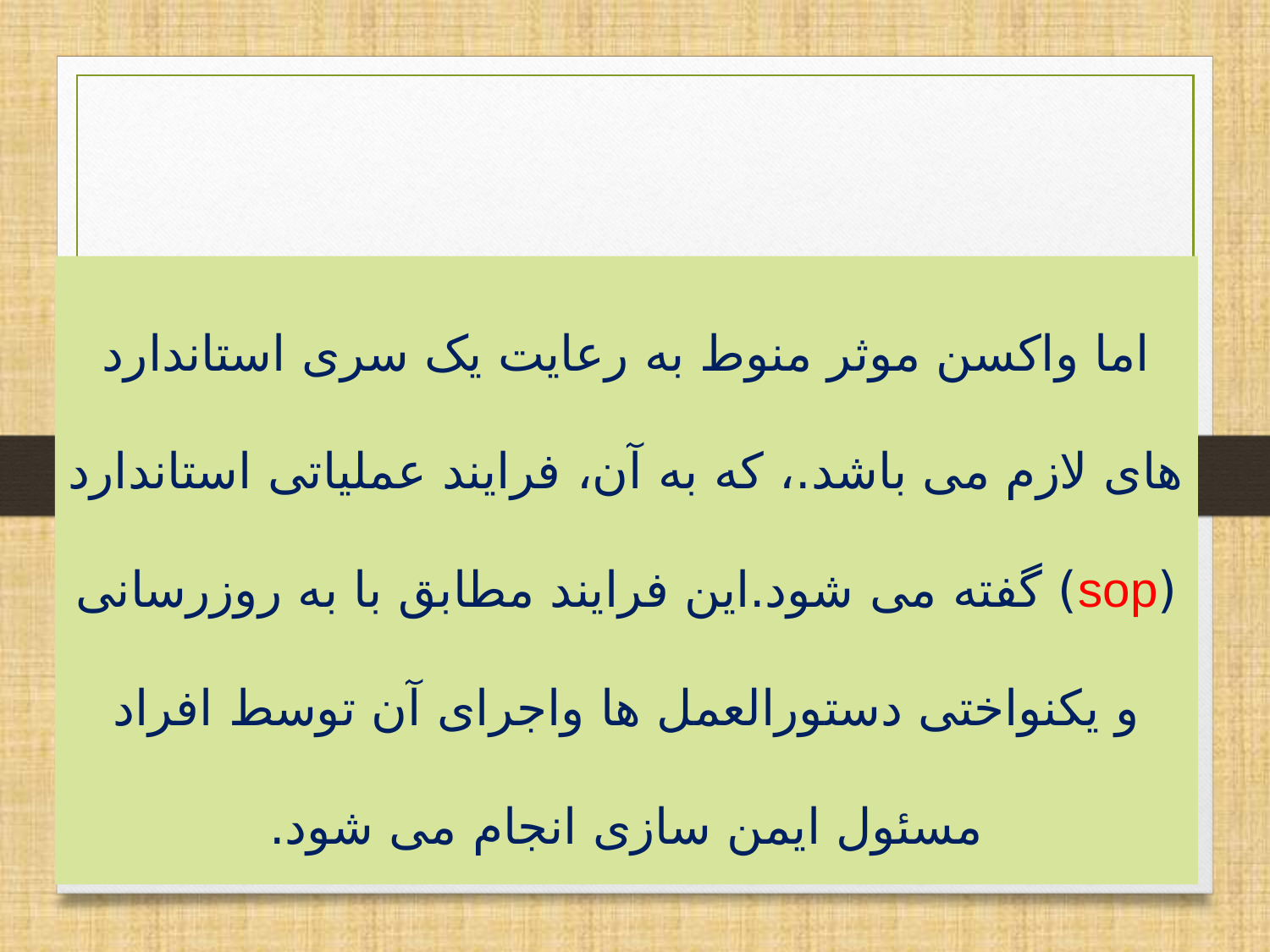

#
اما واکسن موثر منوط به رعایت یک سری استاندارد های لازم می باشد.، که به آن، فرایند عملیاتی استاندارد (sop) گفته می شود.این فرایند مطابق با به روزرسانی و یکنواختی دستورالعمل ها واجرای آن توسط افراد مسئول ایمن سازی انجام می شود.